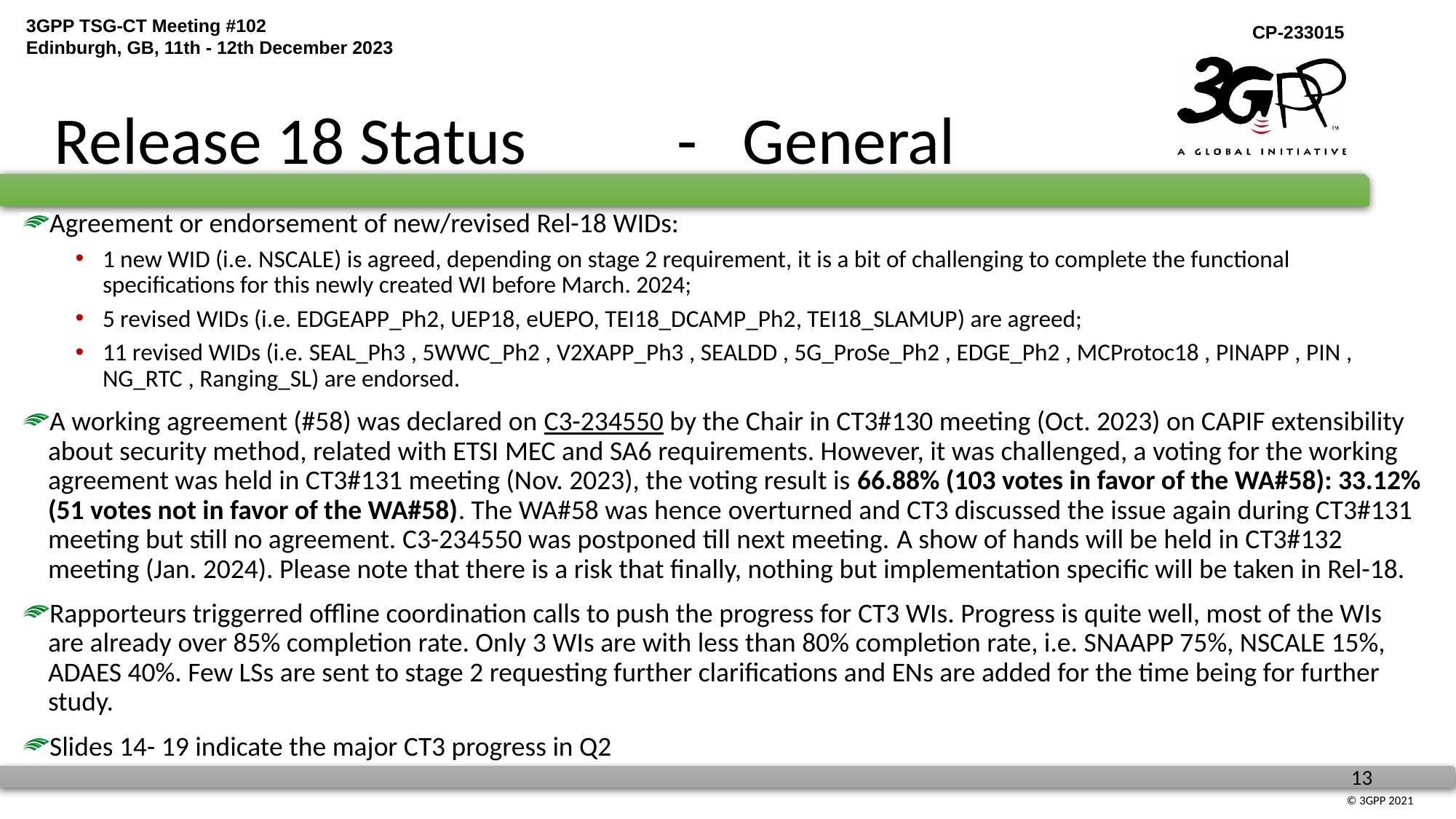

# Release 18 Status          -   General
Agreement or endorsement of new/revised Rel-18 WIDs:
1 new WID (i.e. NSCALE) is agreed, depending on stage 2 requirement, it is a bit of challenging to complete the functional specifications for this newly created WI before March. 2024;
5 revised WIDs (i.e. EDGEAPP_Ph2, UEP18, eUEPO, TEI18_DCAMP_Ph2, TEI18_SLAMUP) are agreed;
11 revised WIDs (i.e. SEAL_Ph3 , 5WWC_Ph2 , V2XAPP_Ph3 , SEALDD , 5G_ProSe_Ph2 , EDGE_Ph2 , MCProtoc18 , PINAPP , PIN , NG_RTC , Ranging_SL) are endorsed.
A working agreement (#58) was declared on C3-234550 by the Chair in CT3#130 meeting (Oct. 2023) on CAPIF extensibility about security method, related with ETSI MEC and SA6 requirements. However, it was challenged, a voting for the working agreement was held in CT3#131 meeting (Nov. 2023), the voting result is 66.88% (103 votes in favor of the WA#58): 33.12% (51 votes not in favor of the WA#58). The WA#58 was hence overturned and CT3 discussed the issue again during CT3#131 meeting but still no agreement. C3-234550 was postponed till next meeting. A show of hands will be held in CT3#132 meeting (Jan. 2024). Please note that there is a risk that finally, nothing but implementation specific will be taken in Rel-18.
Rapporteurs triggerred offline coordination calls to push the progress for CT3 WIs. Progress is quite well, most of the WIs are already over 85% completion rate. Only 3 WIs are with less than 80% completion rate, i.e. SNAAPP 75%, NSCALE 15%, ADAES 40%. Few LSs are sent to stage 2 requesting further clarifications and ENs are added for the time being for further study.
Slides 14- 19 indicate the major CT3 progress in Q2